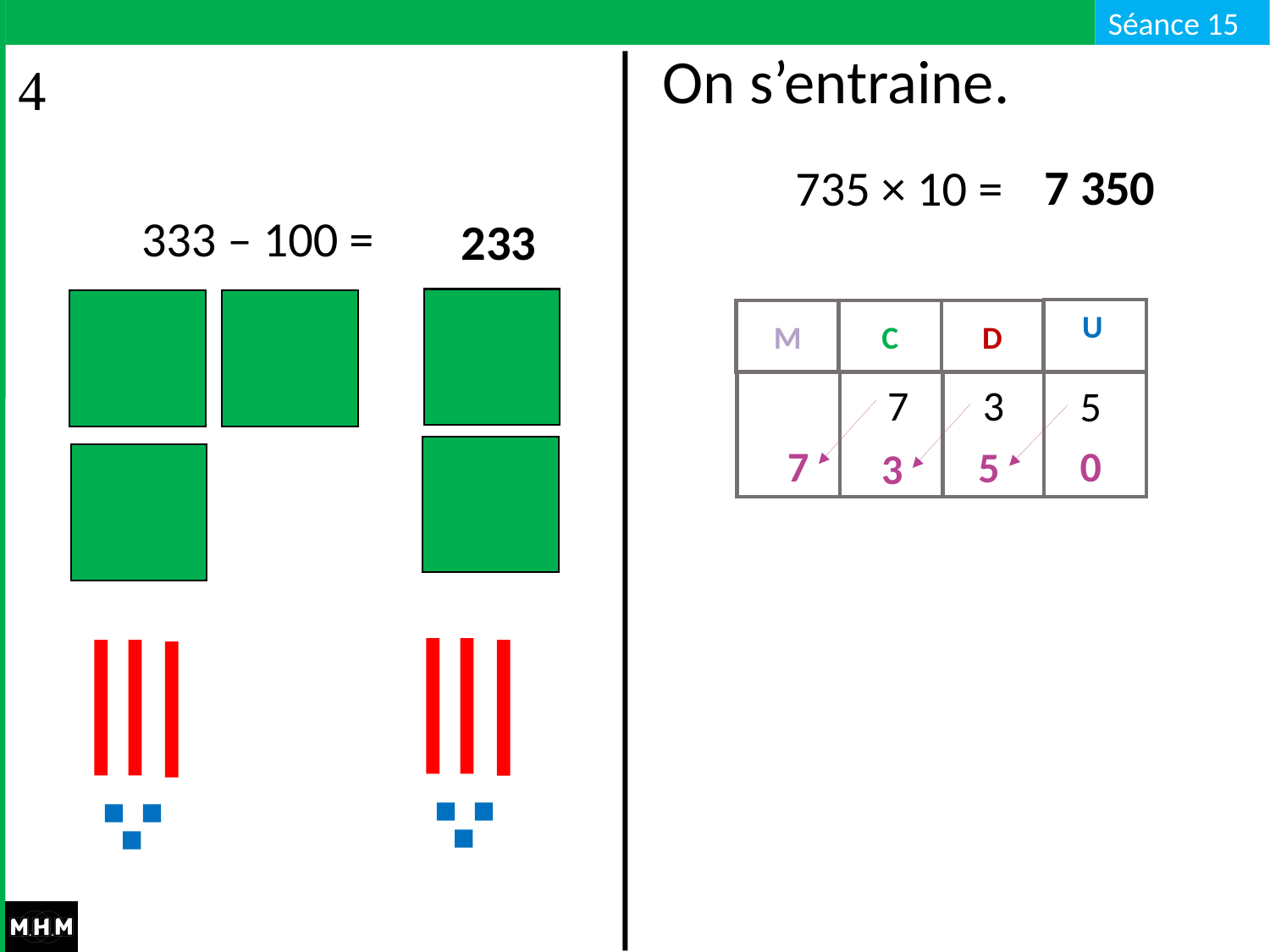

# On s’entraine.

7 350
735 × 10 =
333 – 100 =
233

U
M
C
D

7

3
5
7
0
5
3